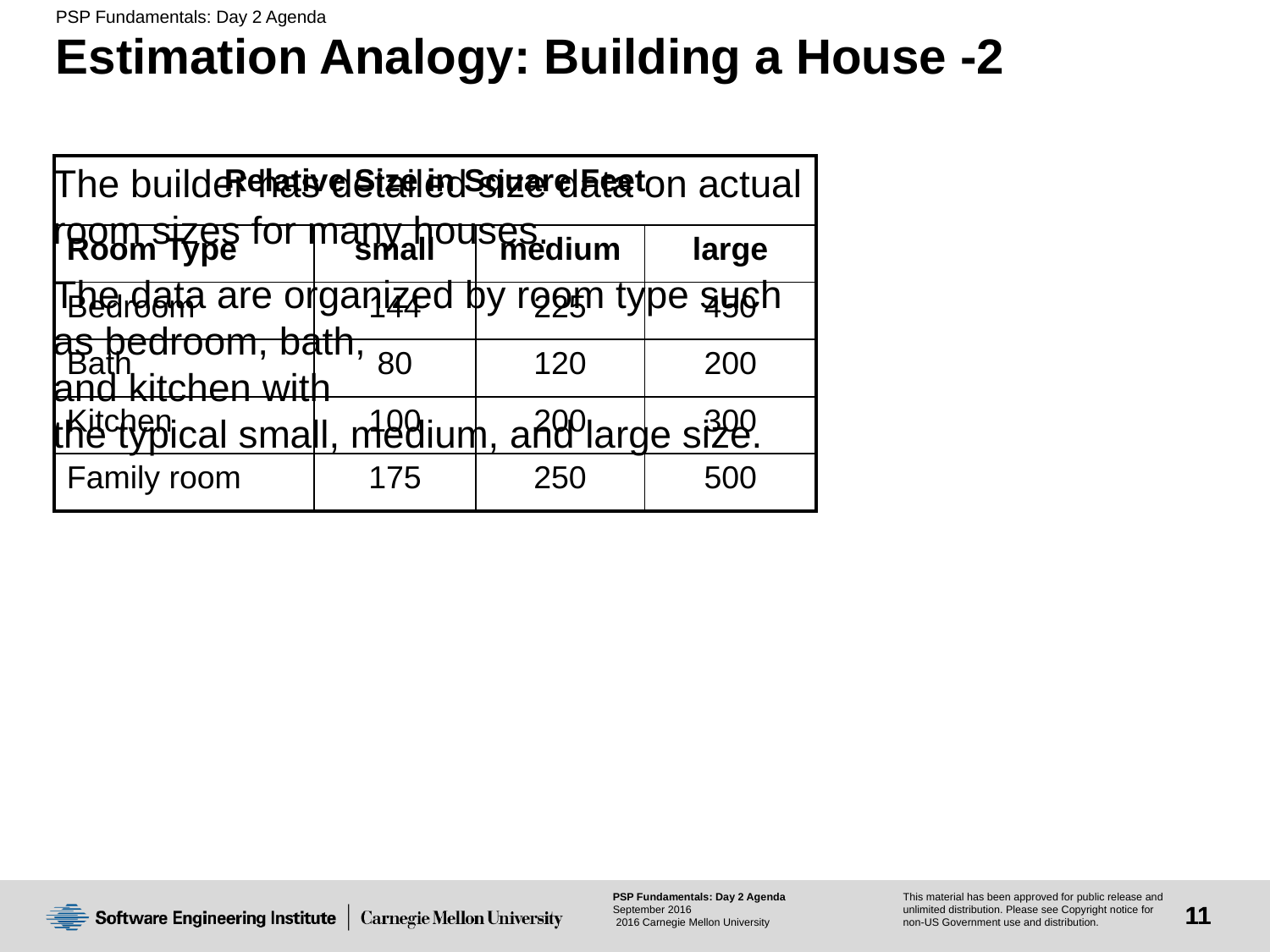

# Estimation Analogy: Building a House -2
| Relative Size in Square Feet |  |  |  |
| --- | --- | --- | --- |
| Room Type | small | medium | large |
| Bedroom | 144 | 225 | 450 |
| Bath | 80 | 120 | 200 |
| Kitchen | 100 | 200 | 300 |
| Family room | 175 | 250 | 500 |
The builder has detailed size data on actual room sizes for many houses.
The data are organized by room type such as bedroom, bath,
and kitchen with
the typical small, medium, and large size.